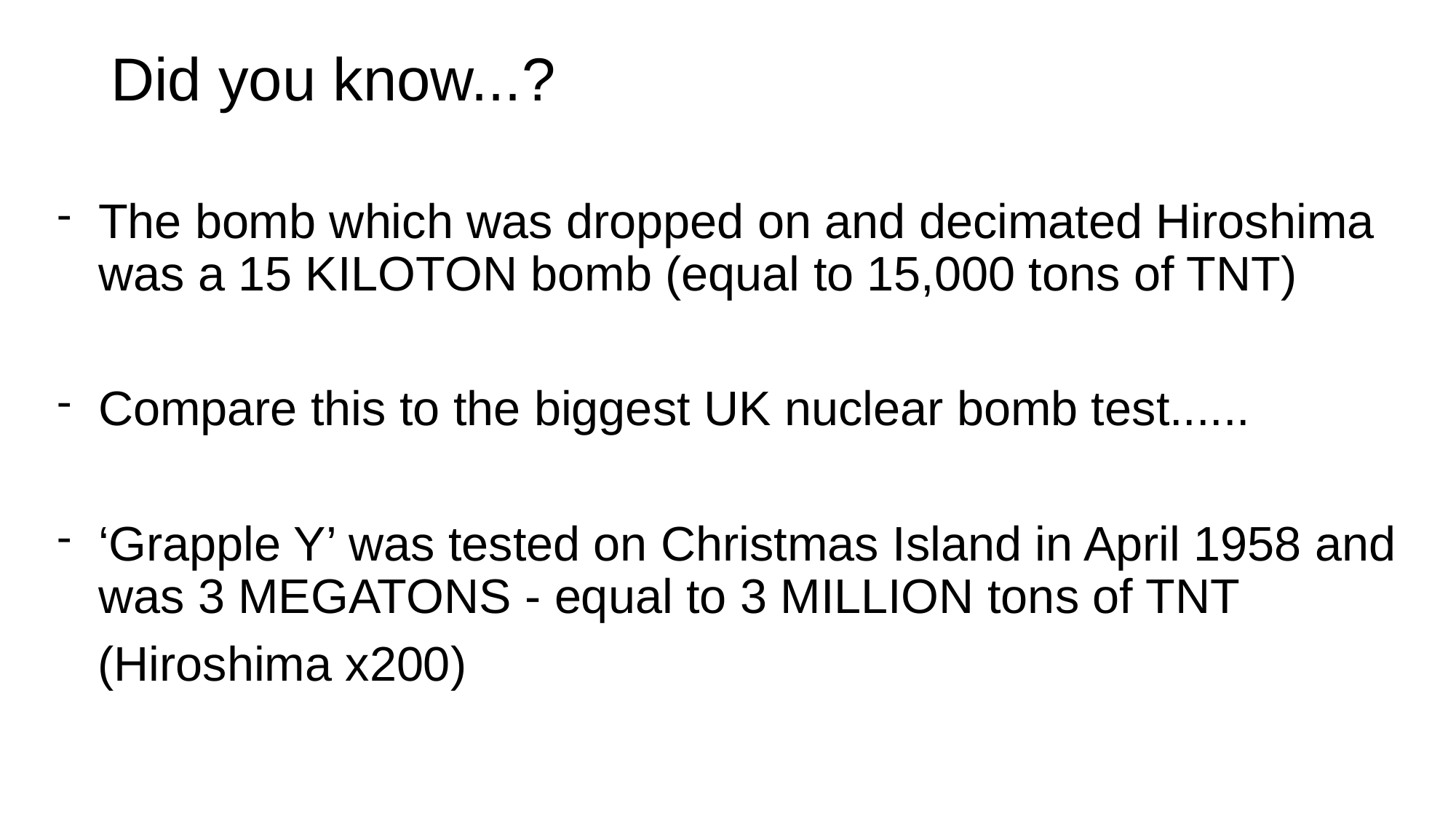

# Did you know...?
The bomb which was dropped on and decimated Hiroshima was a 15 KILOTON bomb (equal to 15,000 tons of TNT)

Compare this to the biggest UK nuclear bomb test......

‘Grapple Y’ was tested on Christmas Island in April 1958 and was 3 MEGATONS - equal to 3 MILLION tons of TNT
   (Hiroshima x200)